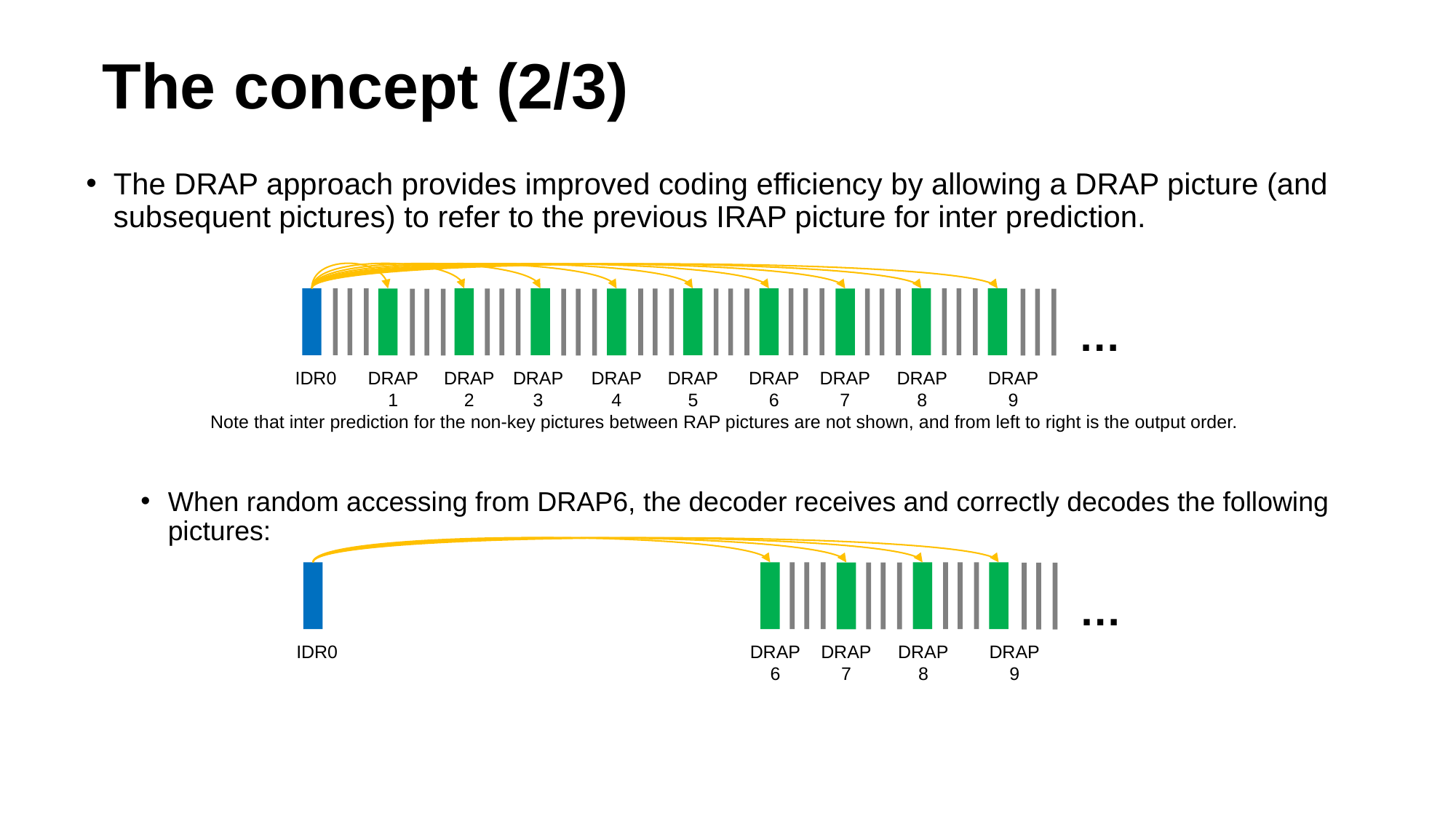

# The concept (2/3)
The DRAP approach provides improved coding efficiency by allowing a DRAP picture (and subsequent pictures) to refer to the previous IRAP picture for inter prediction.

When random accessing from DRAP6, the decoder receives and correctly decodes the following pictures:

…
DRAP9
DRAP4
DRAP6
DRAP7
IDR0
DRAP1
DRAP2
DRAP3
DRAP5
DRAP8
Note that inter prediction for the non-key pictures between RAP pictures are not shown, and from left to right is the output order.

…
DRAP9
DRAP6
DRAP7
IDR0
DRAP8